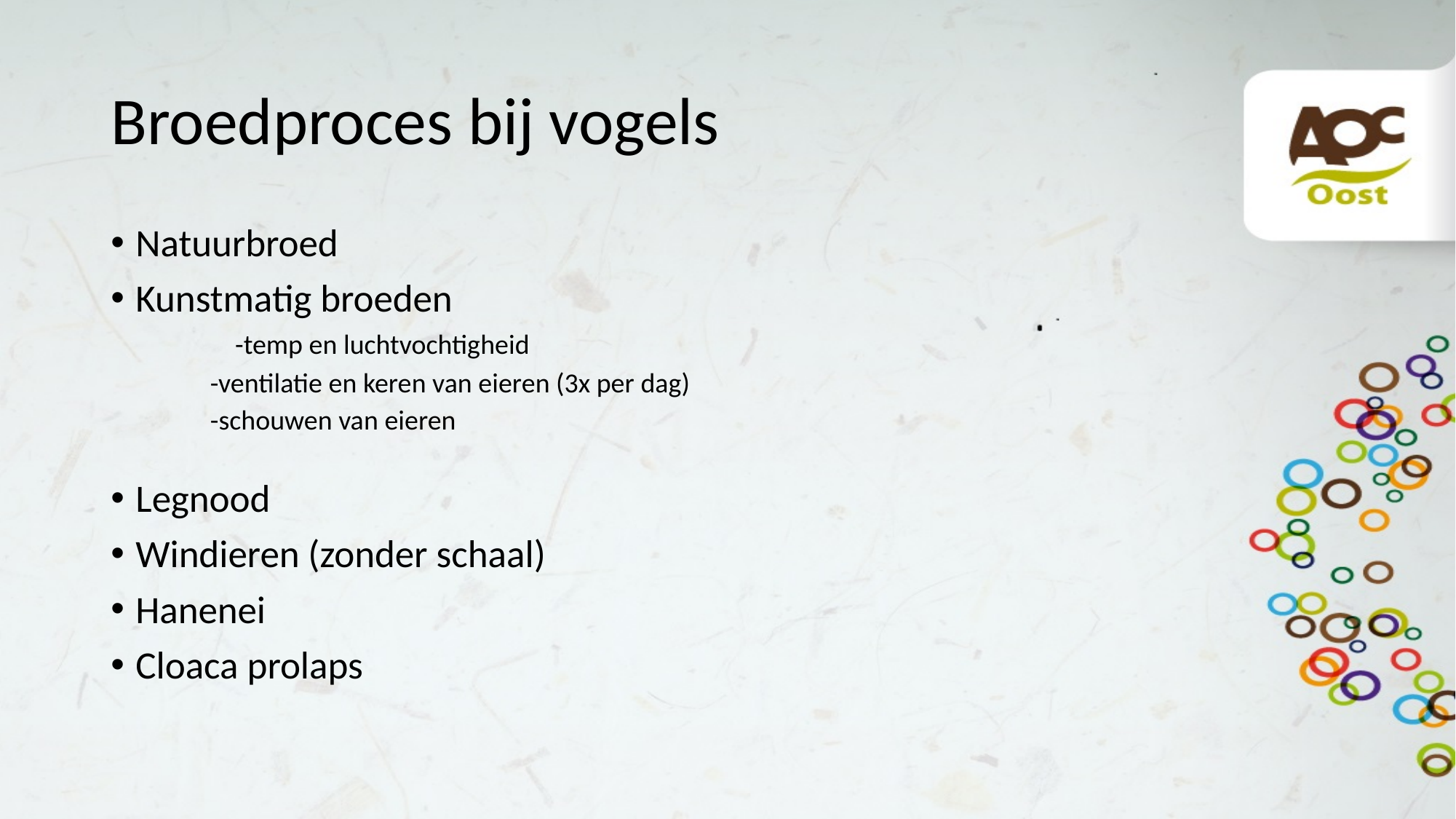

# Broedproces bij vogels
Natuurbroed
Kunstmatig broeden
	-temp en luchtvochtigheid
-ventilatie en keren van eieren (3x per dag)
-schouwen van eieren
Legnood
Windieren (zonder schaal)
Hanenei
Cloaca prolaps